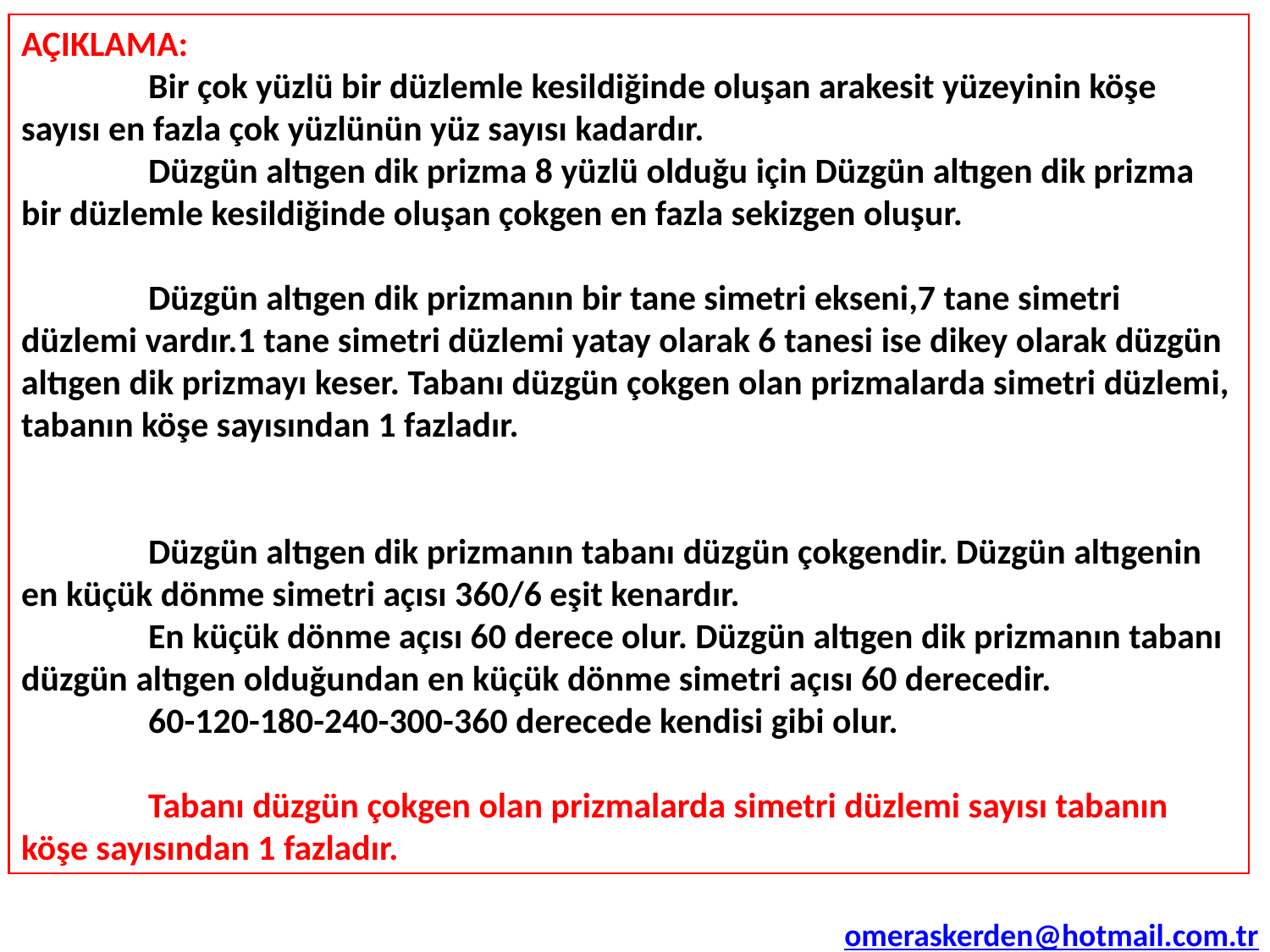

AÇIKLAMA:
	Bir çok yüzlü bir düzlemle kesildiğinde oluşan arakesit yüzeyinin köşe sayısı en fazla çok yüzlünün yüz sayısı kadardır.
	Düzgün altıgen dik prizma 8 yüzlü olduğu için Düzgün altıgen dik prizma bir düzlemle kesildiğinde oluşan çokgen en fazla sekizgen oluşur.

	Düzgün altıgen dik prizmanın bir tane simetri ekseni,7 tane simetri düzlemi vardır.1 tane simetri düzlemi yatay olarak 6 tanesi ise dikey olarak düzgün altıgen dik prizmayı keser. Tabanı düzgün çokgen olan prizmalarda simetri düzlemi, tabanın köşe sayısından 1 fazladır.

	Düzgün altıgen dik prizmanın tabanı düzgün çokgendir. Düzgün altıgenin en küçük dönme simetri açısı 360/6 eşit kenardır.
	En küçük dönme açısı 60 derece olur. Düzgün altıgen dik prizmanın tabanı düzgün altıgen olduğundan en küçük dönme simetri açısı 60 derecedir.
	60-120-180-240-300-360 derecede kendisi gibi olur.

	Tabanı düzgün çokgen olan prizmalarda simetri düzlemi sayısı tabanın köşe sayısından 1 fazladır.
omeraskerden@hotmail.com.tr